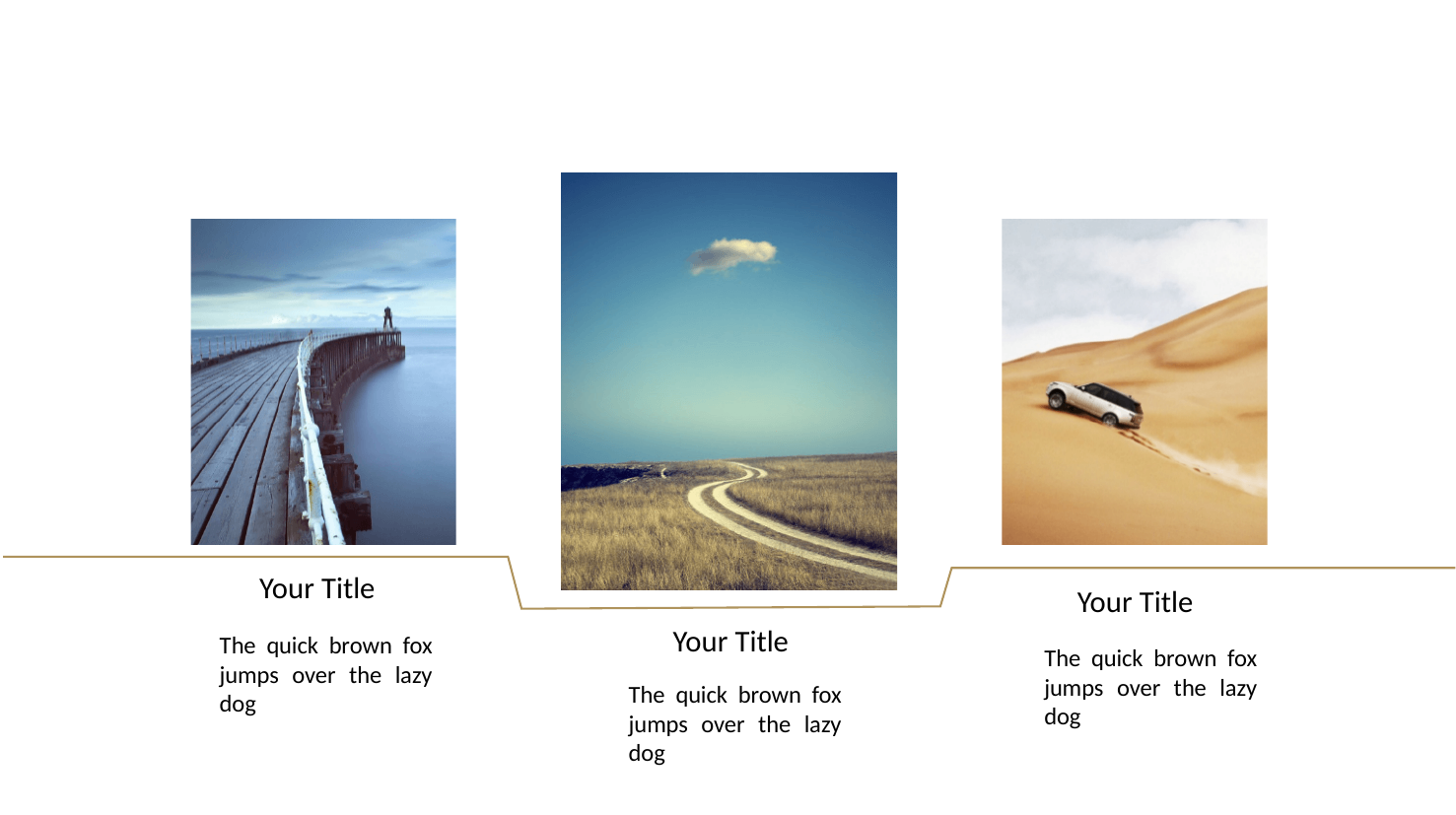

Your Title
Your Title
Your Title
The quick brown fox jumps over the lazy dog
The quick brown fox jumps over the lazy dog
The quick brown fox jumps over the lazy dog